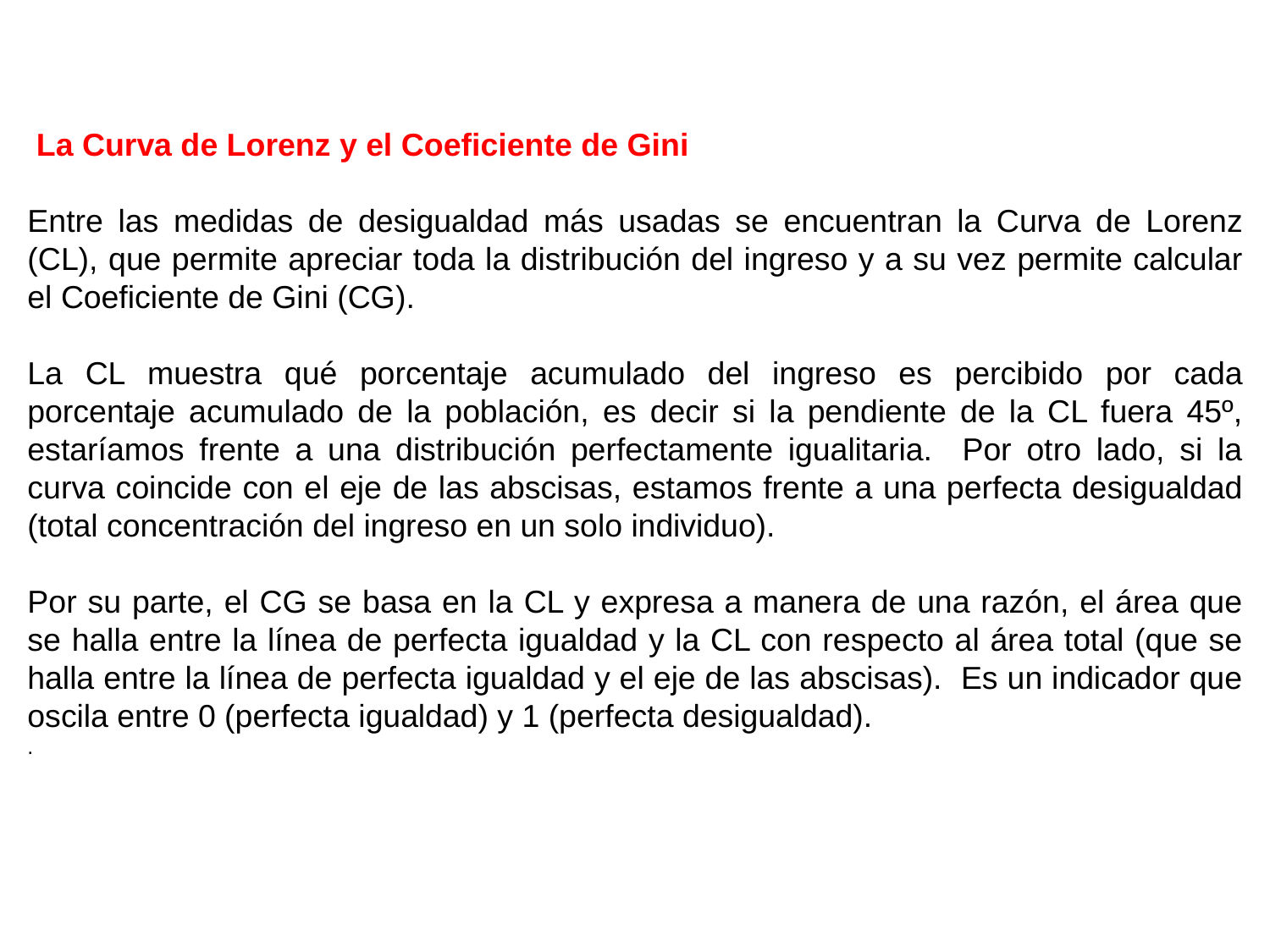

La Curva de Lorenz y el Coeficiente de Gini

Entre las medidas de desigualdad más usadas se encuentran la Curva de Lorenz (CL), que permite apreciar toda la distribución del ingreso y a su vez permite calcular el Coeficiente de Gini (CG).

La CL muestra qué porcentaje acumulado del ingreso es percibido por cada porcentaje acumulado de la población, es decir si la pendiente de la CL fuera 45º, estaríamos frente a una distribución perfectamente igualitaria.  Por otro lado, si la curva coincide con el eje de las abscisas, estamos frente a una perfecta desigualdad (total concentración del ingreso en un solo individuo).

Por su parte, el CG se basa en la CL y expresa a manera de una razón, el área que se halla entre la línea de perfecta igualdad y la CL con respecto al área total (que se halla entre la línea de perfecta igualdad y el eje de las abscisas).  Es un indicador que oscila entre 0 (perfecta igualdad) y 1 (perfecta desigualdad).
.